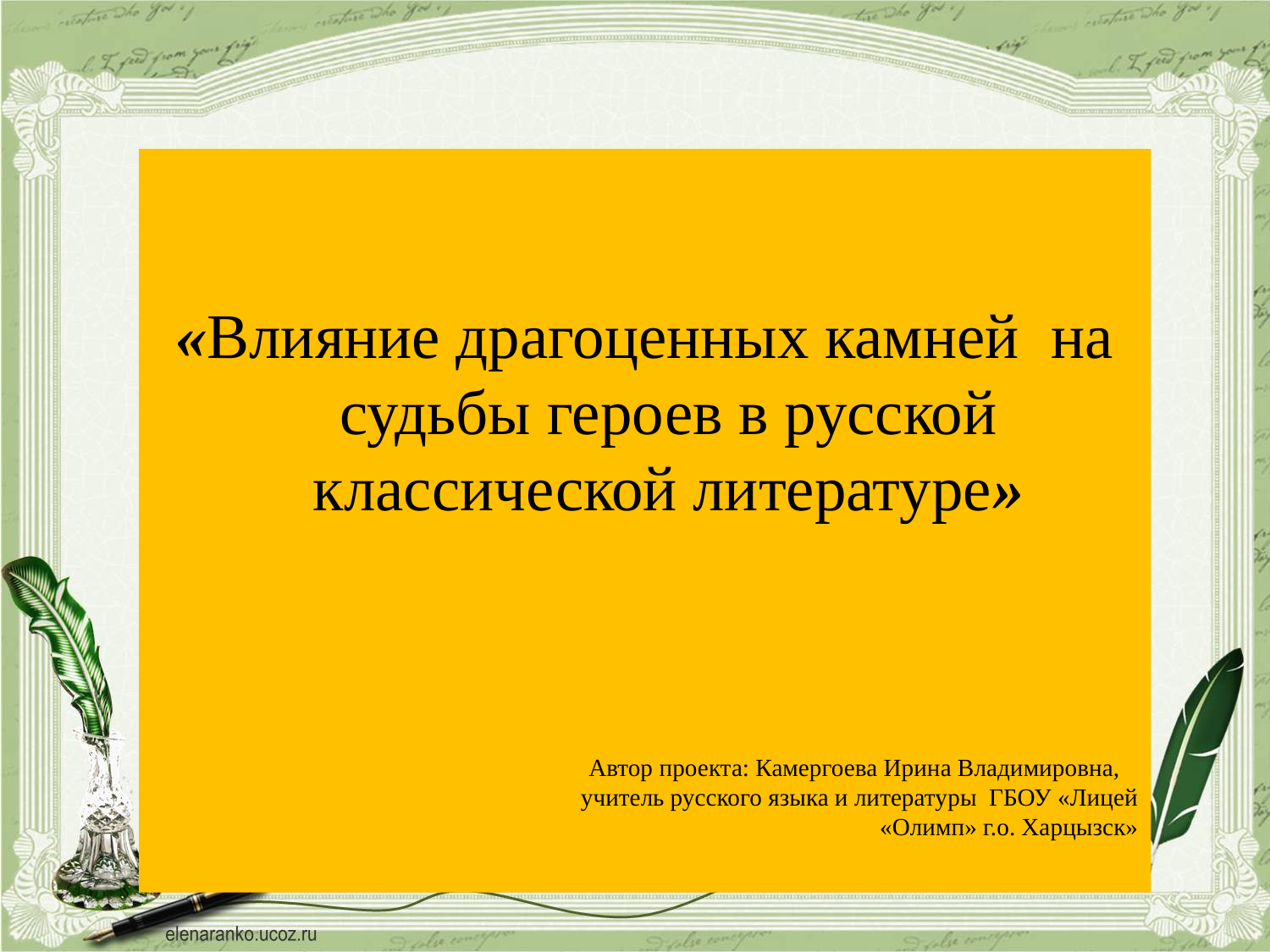

«Влияние драгоценных камней  на судьбы героев в русской классической литературе»

                                                                Автор проекта: Камергоева Ирина Владимировна,
                                                                     учитель русского языка и литературы  ГБОУ «Лицей «Олимп» г.о. Харцызск»